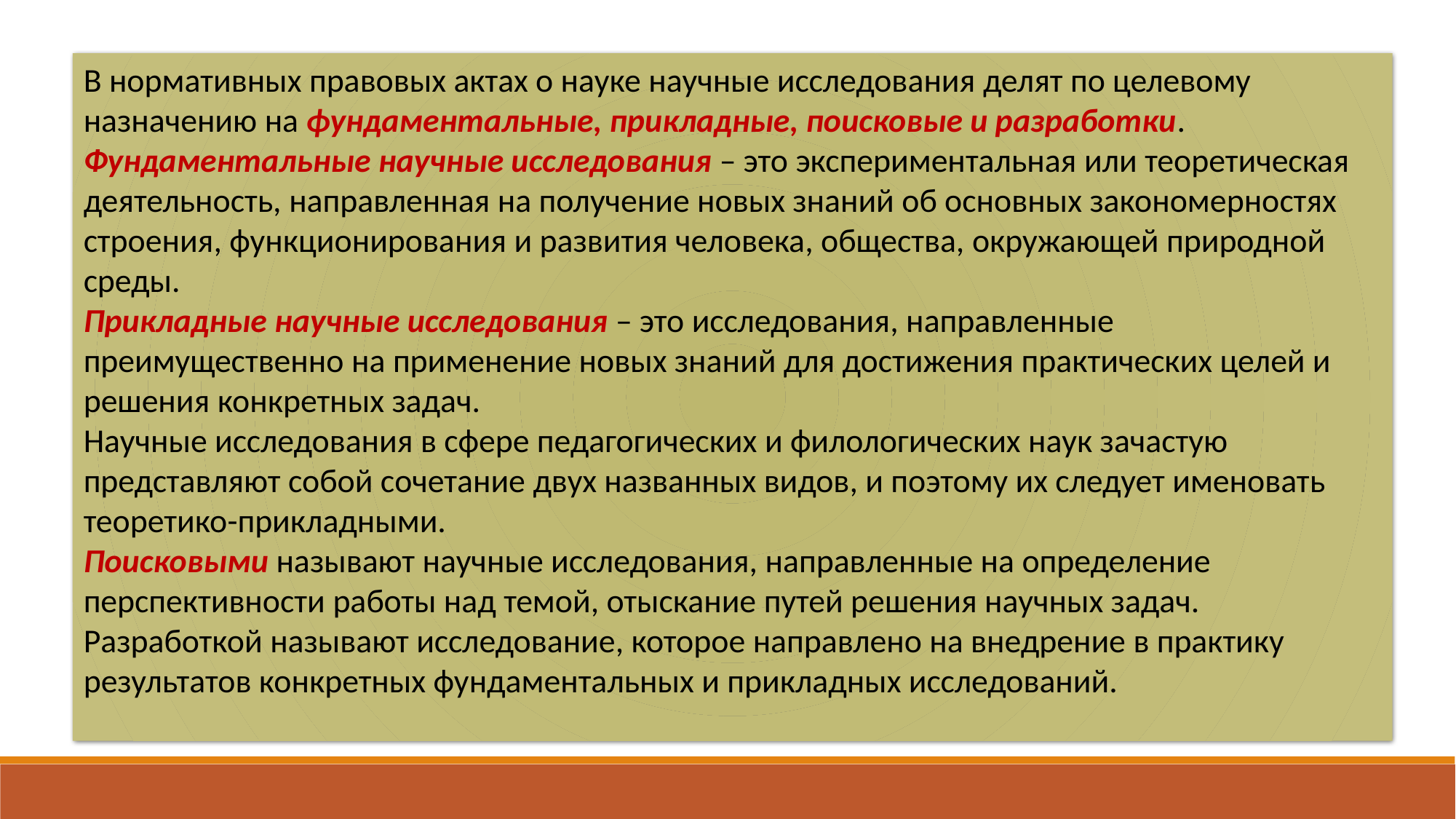

В нормативных правовых актах о науке научные исследования делят по целевому назначению на фундаментальные, прикладные, поисковые и разработки.
Фундаментальные научные исследования – это экспериментальная или теоретическая деятельность, направленная на получение новых знаний об основных закономерностях строения, функционирования и развития человека, общества, окружающей природной среды.
Прикладные научные исследования – это исследования, направленные преимущественно на применение новых знаний для достижения практических целей и решения конкретных задач.
Научные исследования в сфере педагогических и филологических наук зачастую представляют собой сочетание двух названных видов, и поэтому их следует именовать теоретико-прикладными.
Поисковыми называют научные исследования, направленные на определение перспективности работы над темой, отыскание путей решения научных задач.
Разработкой называют исследование, которое направлено на внедрение в практику результатов конкретных фундаментальных и прикладных исследований.